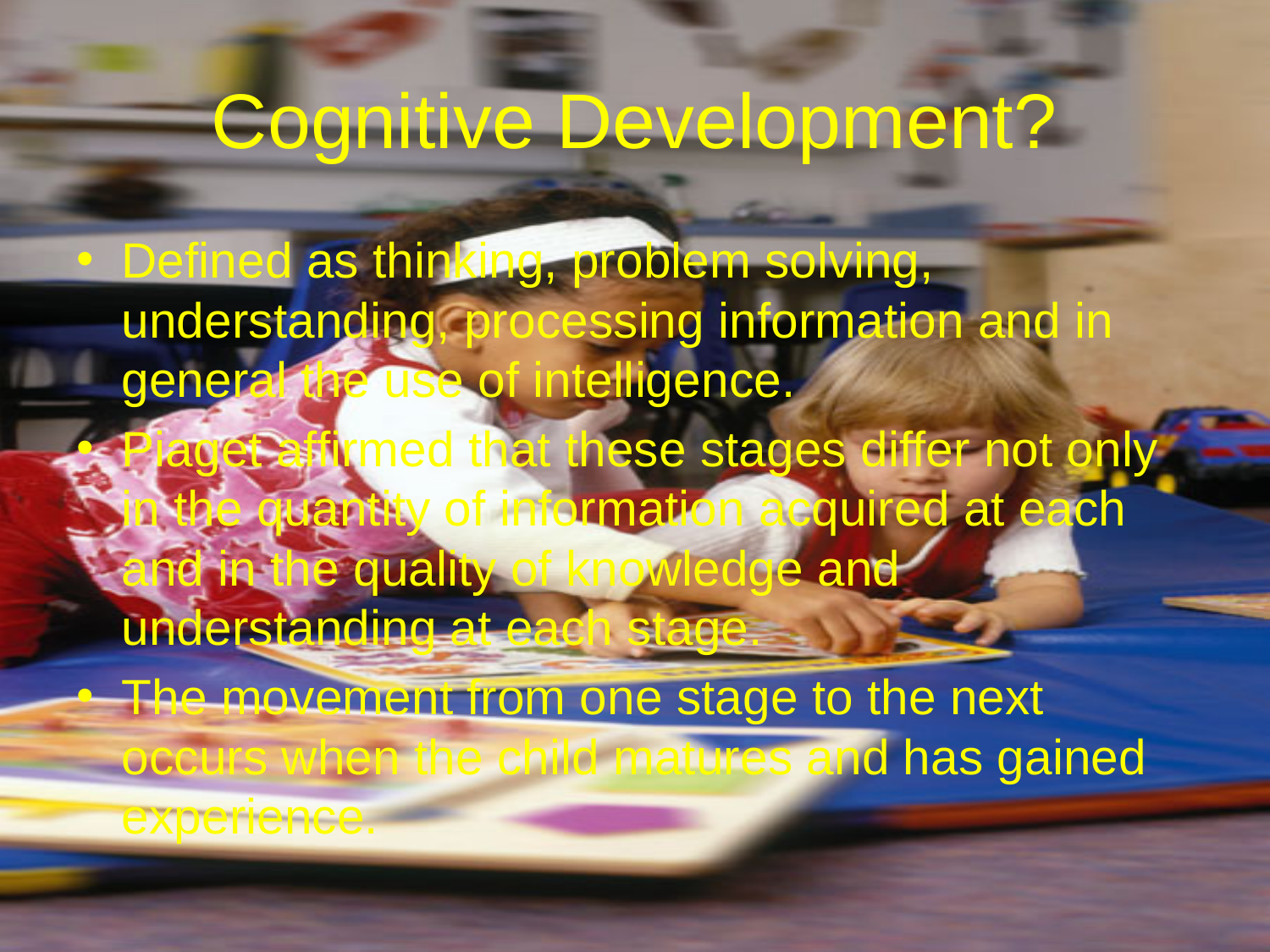

# Cognitive Development?
Defined as thinking, problem solving, understanding, processing information and in general the use of intelligence.
Piaget affirmed that these stages differ not only in the quantity of information acquired at each and in the quality of knowledge and understanding at each stage.
The movement from one stage to the next occurs when the child matures and has gained experience.